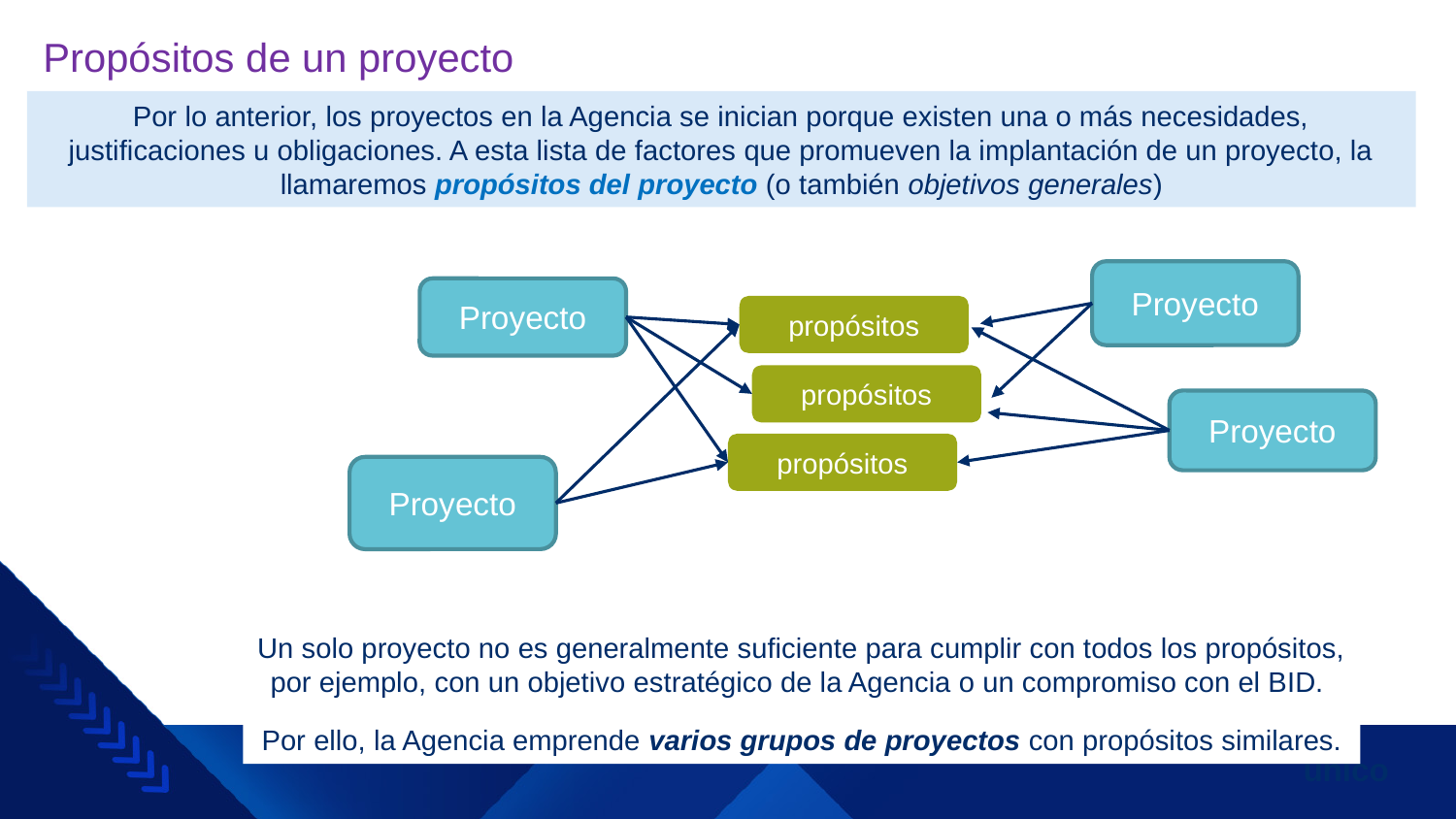

# Propósitos de un proyecto
Por lo anterior, los proyectos en la Agencia se inician porque existen una o más necesidades, justificaciones u obligaciones. A esta lista de factores que promueven la implantación de un proyecto, la llamaremos propósitos del proyecto (o también objetivos generales)
Proyecto
Proyecto
Proyecto
Proyecto
propósitos
propósitos
propósitos
Un solo proyecto no es generalmente suficiente para cumplir con todos los propósitos, por ejemplo, con un objetivo estratégico de la Agencia o un compromiso con el BID.
Por ello, la Agencia emprende varios grupos de proyectos con propósitos similares.
único